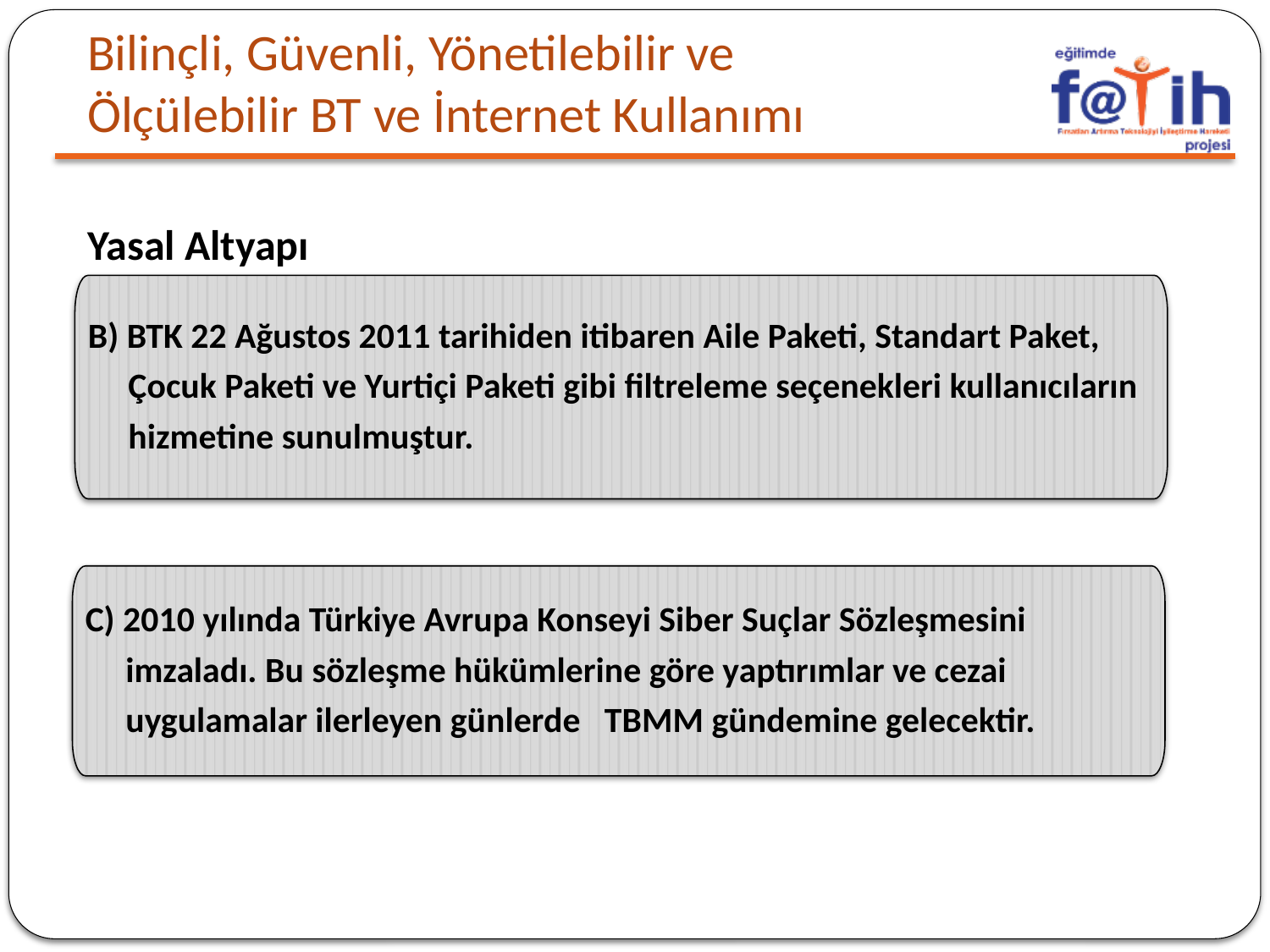

Bilinçli, Güvenli, Yönetilebilir ve Ölçülebilir BT ve İnternet Kullanımı
Yasal Altyapı
B) BTK 22 Ağustos 2011 tarihiden itibaren Aile Paketi, Standart Paket,
     Çocuk Paketi ve Yurtiçi Paketi gibi filtreleme seçenekleri kullanıcıların
     hizmetine sunulmuştur.
C) 2010 yılında Türkiye Avrupa Konseyi Siber Suçlar Sözleşmesini
     imzaladı. Bu sözleşme hükümlerine göre yaptırımlar ve cezai
     uygulamalar ilerleyen günlerde   TBMM gündemine gelecektir.